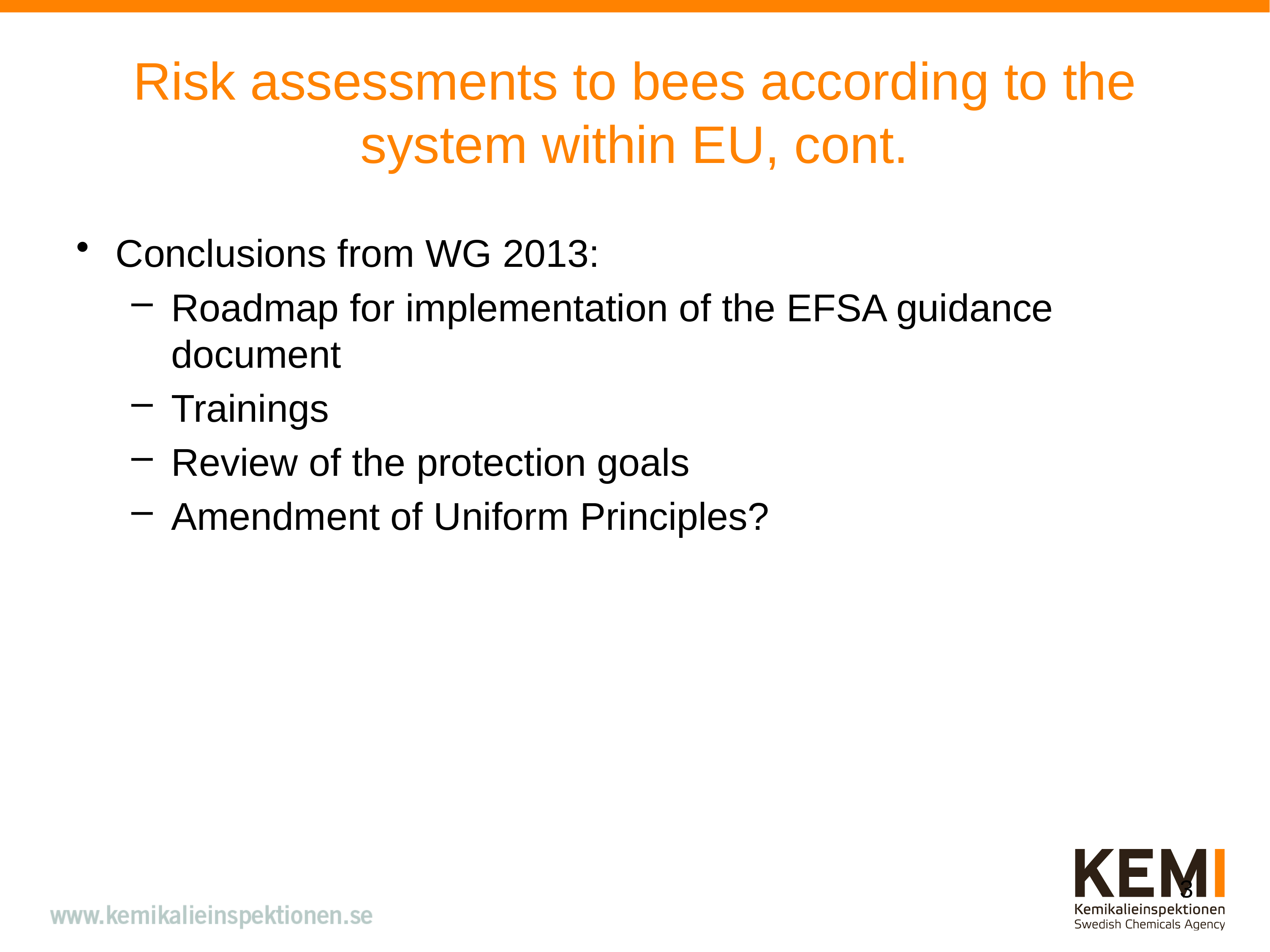

Risk assessments to bees according to the system within EU, cont.
Conclusions from WG 2013:
Roadmap for implementation of the EFSA guidance document
Trainings
Review of the protection goals
Amendment of Uniform Principles?

3